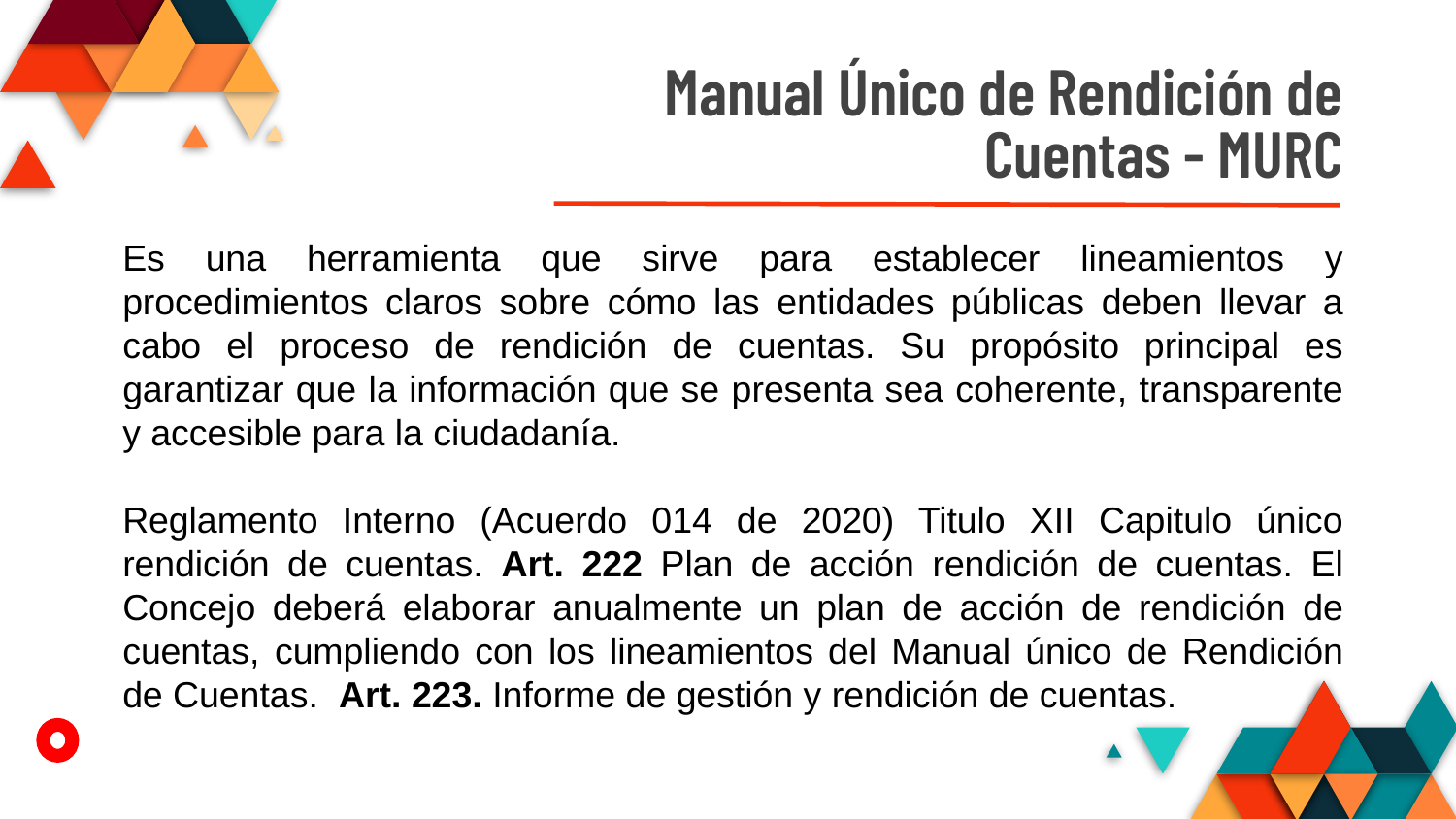

Manual Único de Rendición de Cuentas - MURC
Es una herramienta que sirve para establecer lineamientos y procedimientos claros sobre cómo las entidades públicas deben llevar a cabo el proceso de rendición de cuentas. Su propósito principal es garantizar que la información que se presenta sea coherente, transparente y accesible para la ciudadanía.

Reglamento Interno (Acuerdo 014 de 2020) Titulo XII Capitulo único rendición de cuentas. Art. 222 Plan de acción rendición de cuentas. El Concejo deberá elaborar anualmente un plan de acción de rendición de cuentas, cumpliendo con los lineamientos del Manual único de Rendición de Cuentas.  Art. 223. Informe de gestión y rendición de cuentas.